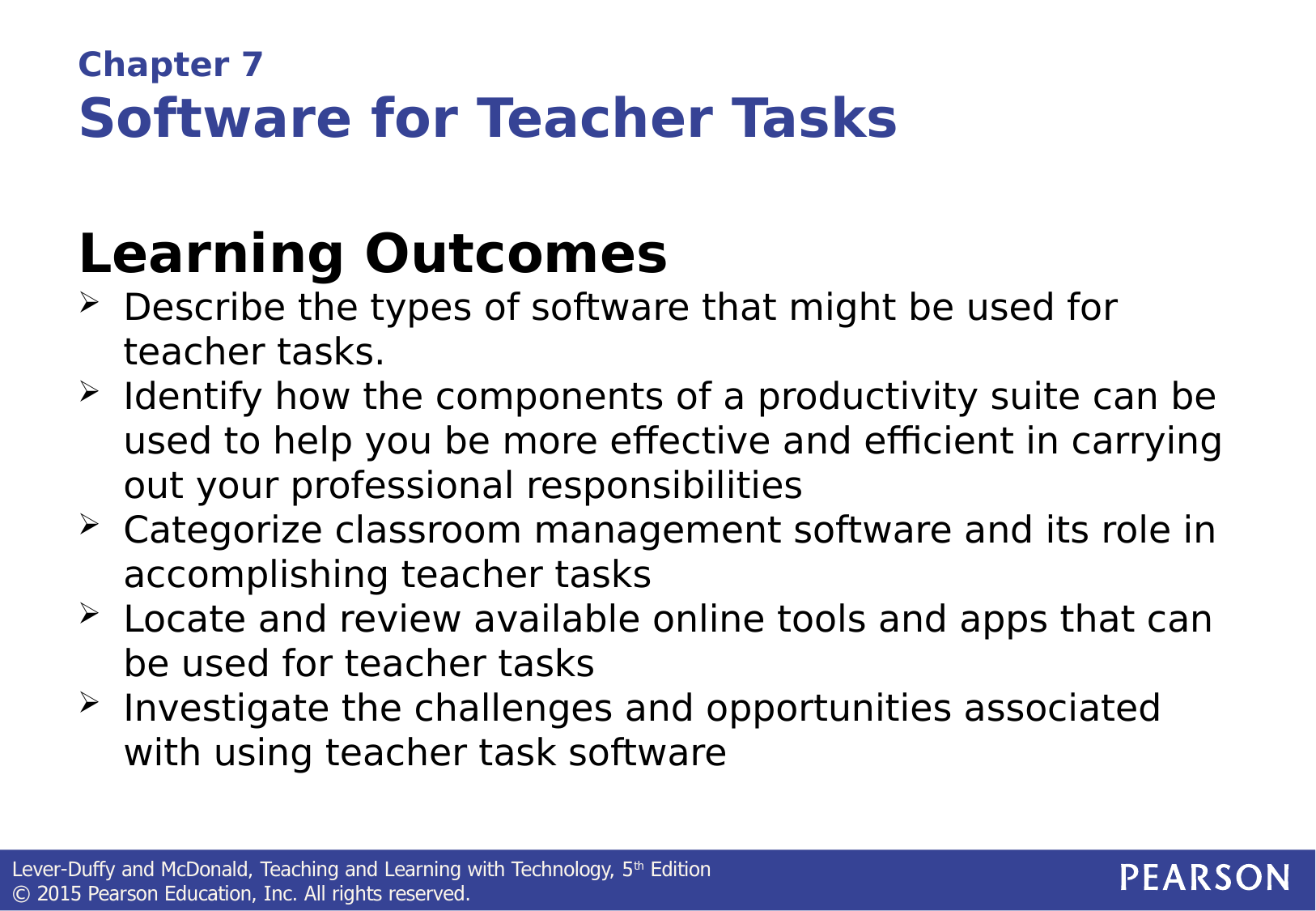

# Chapter 7 Software for Teacher Tasks
Learning Outcomes
Describe the types of software that might be used for teacher tasks.
Identify how the components of a productivity suite can be used to help you be more effective and efficient in carrying out your professional responsibilities
Categorize classroom management software and its role in accomplishing teacher tasks
Locate and review available online tools and apps that can be used for teacher tasks
Investigate the challenges and opportunities associated with using teacher task software